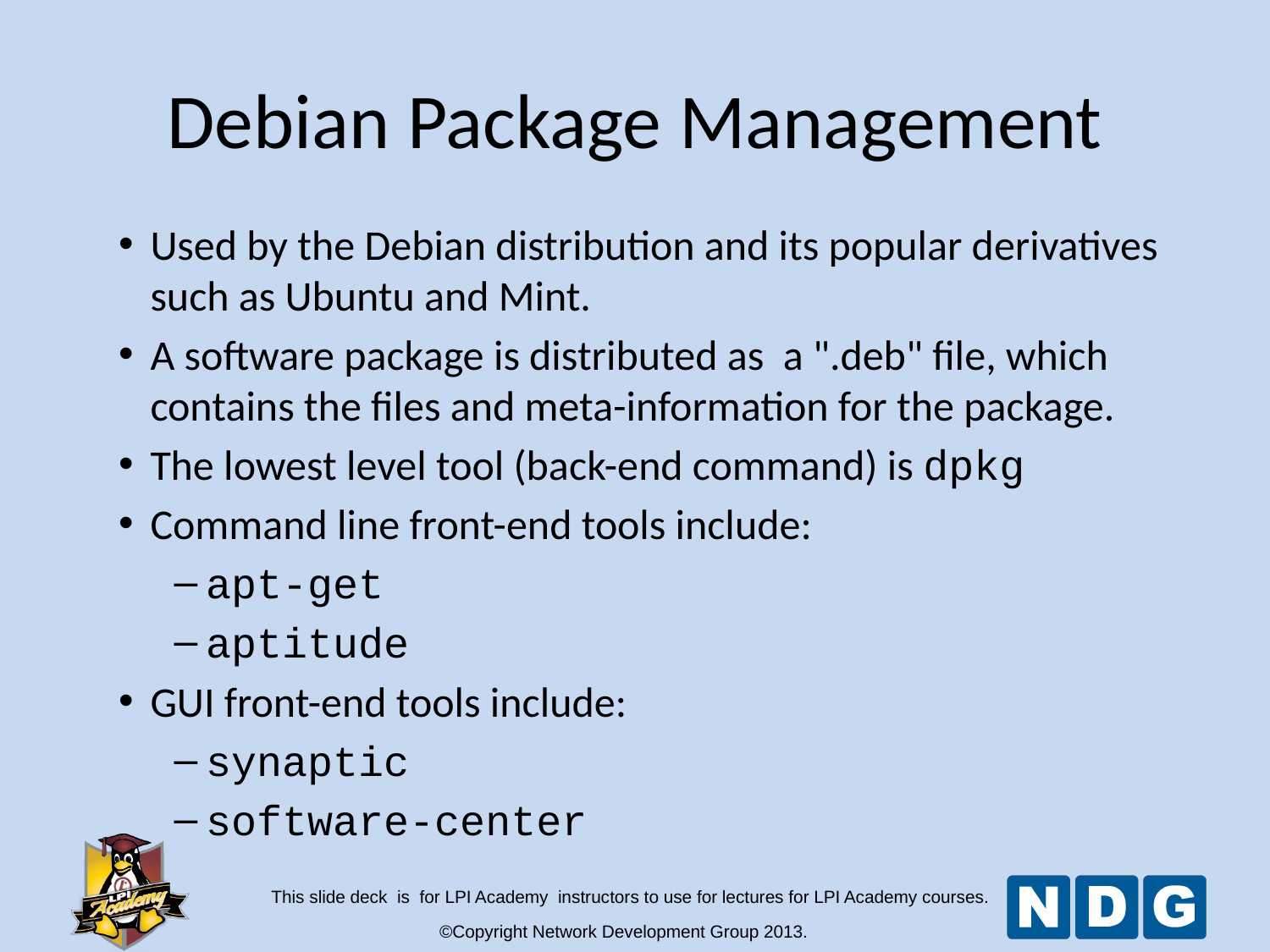

Debian Package Management
Used by the Debian distribution and its popular derivatives such as Ubuntu and Mint.
A software package is distributed as  a ".deb" file, which contains the files and meta-information for the package.
The lowest level tool (back-end command) is dpkg
Command line front-end tools include:
apt-get
aptitude
GUI front-end tools include:
synaptic
software-center